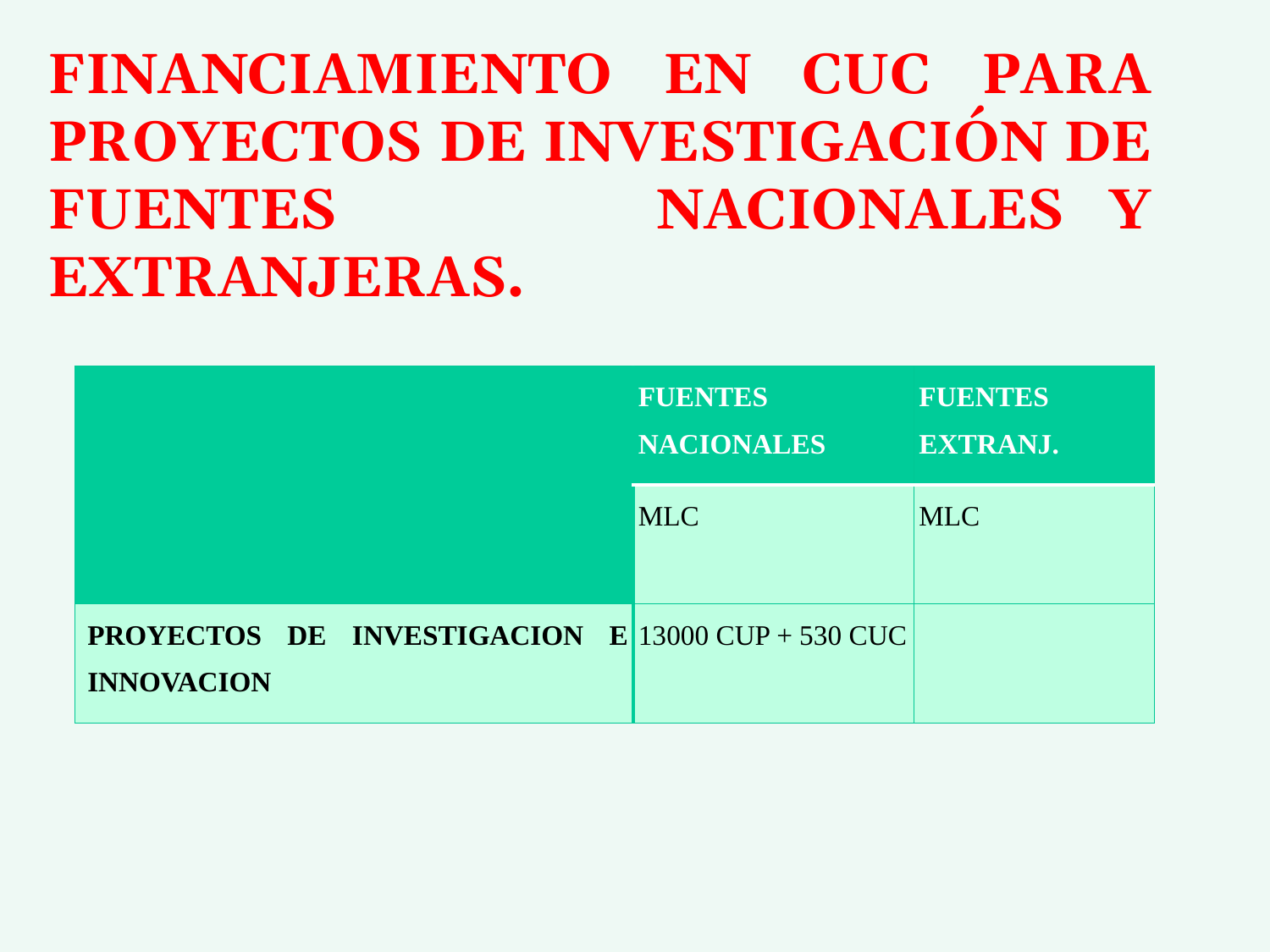

FINANCIAMIENTO EN CUC PARA PROYECTOS DE INVESTIGACIÓN DE FUENTES       NACIONALES Y EXTRANJERAS.

|  | FUENTES NACIONALES | FUENTES EXTRANJ. |
| --- | --- | --- |
|  | MLC | MLC |
| PROYECTOS DE INVESTIGACION E INNOVACION | 13000 CUP + 530 CUC |  |